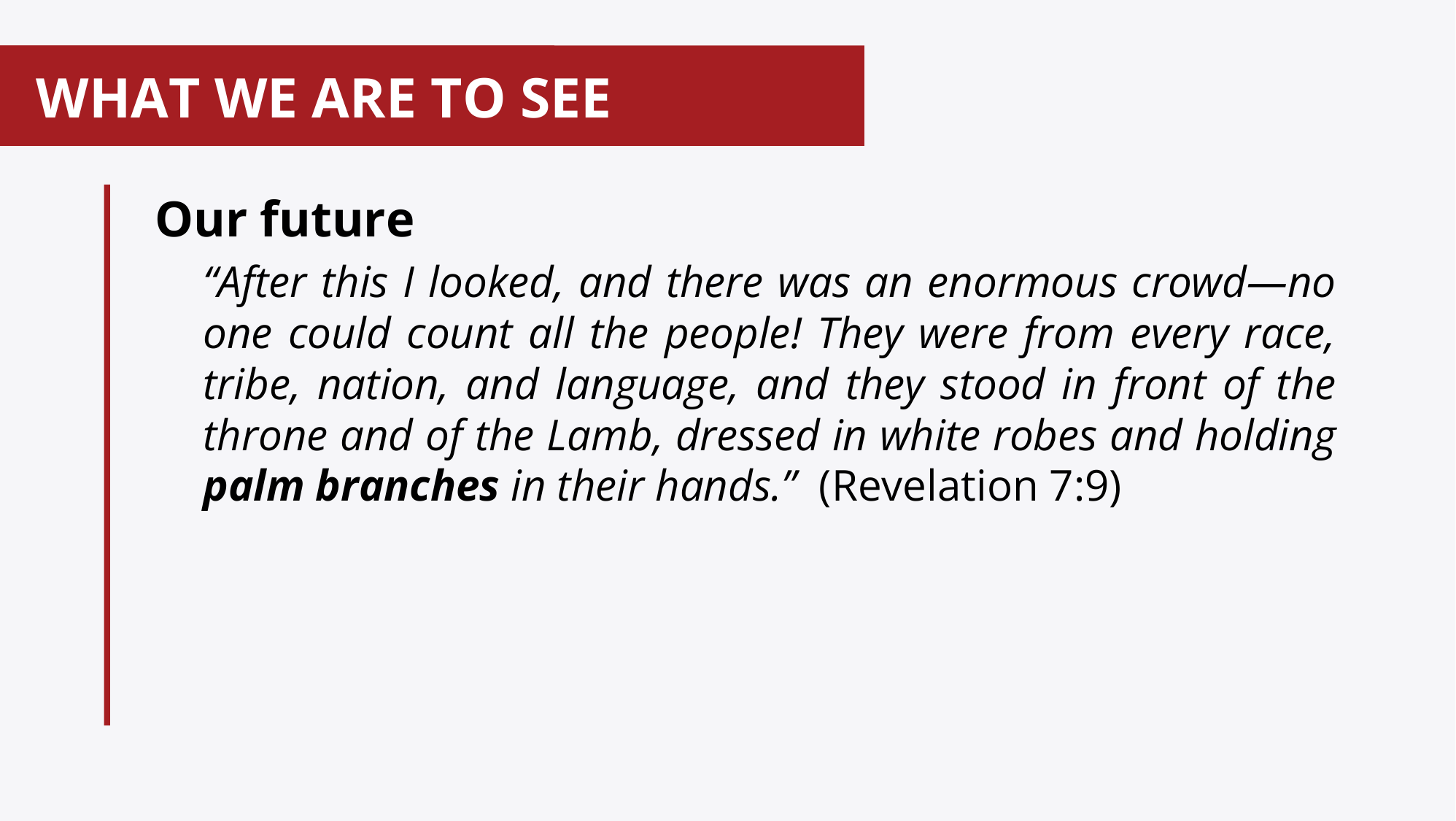

# WHAT WE ARE TO SEE
Our future
“After this I looked, and there was an enormous crowd—no one could count all the people! They were from every race, tribe, nation, and language, and they stood in front of the throne and of the Lamb, dressed in white robes and holding palm branches in their hands.”  (Revelation 7:9)